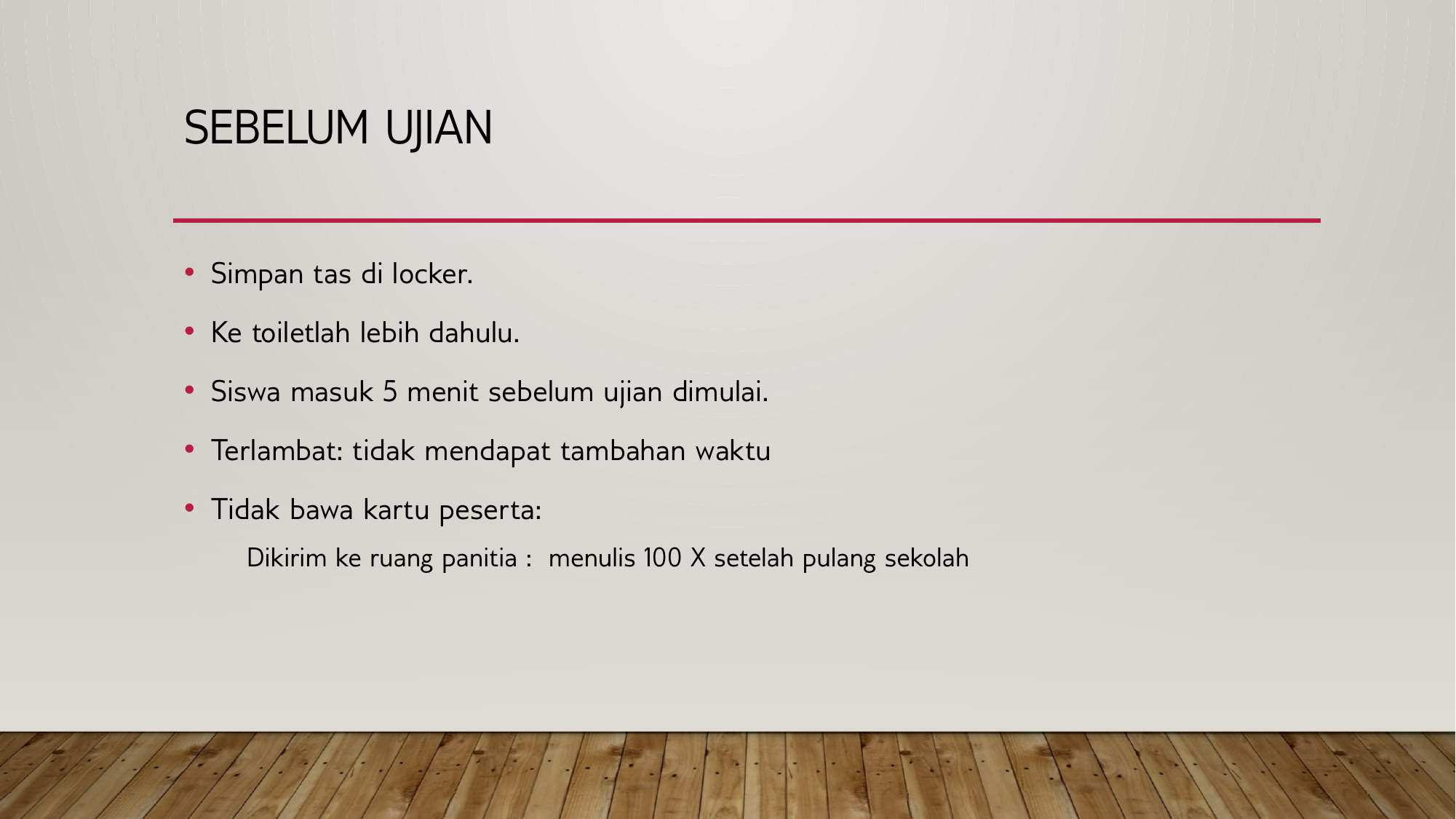

# SEBELUM UJIAN
Simpan tas di locker.
Ke toiletlah lebih dahulu.
Siswa masuk 5 menit sebelum ujian dimulai.
Terlambat: tidak mendapat tambahan waktu
Tidak bawa kartu peserta:
 Dikirim ke ruang panitia :  menulis 100 X setelah pulang sekolah